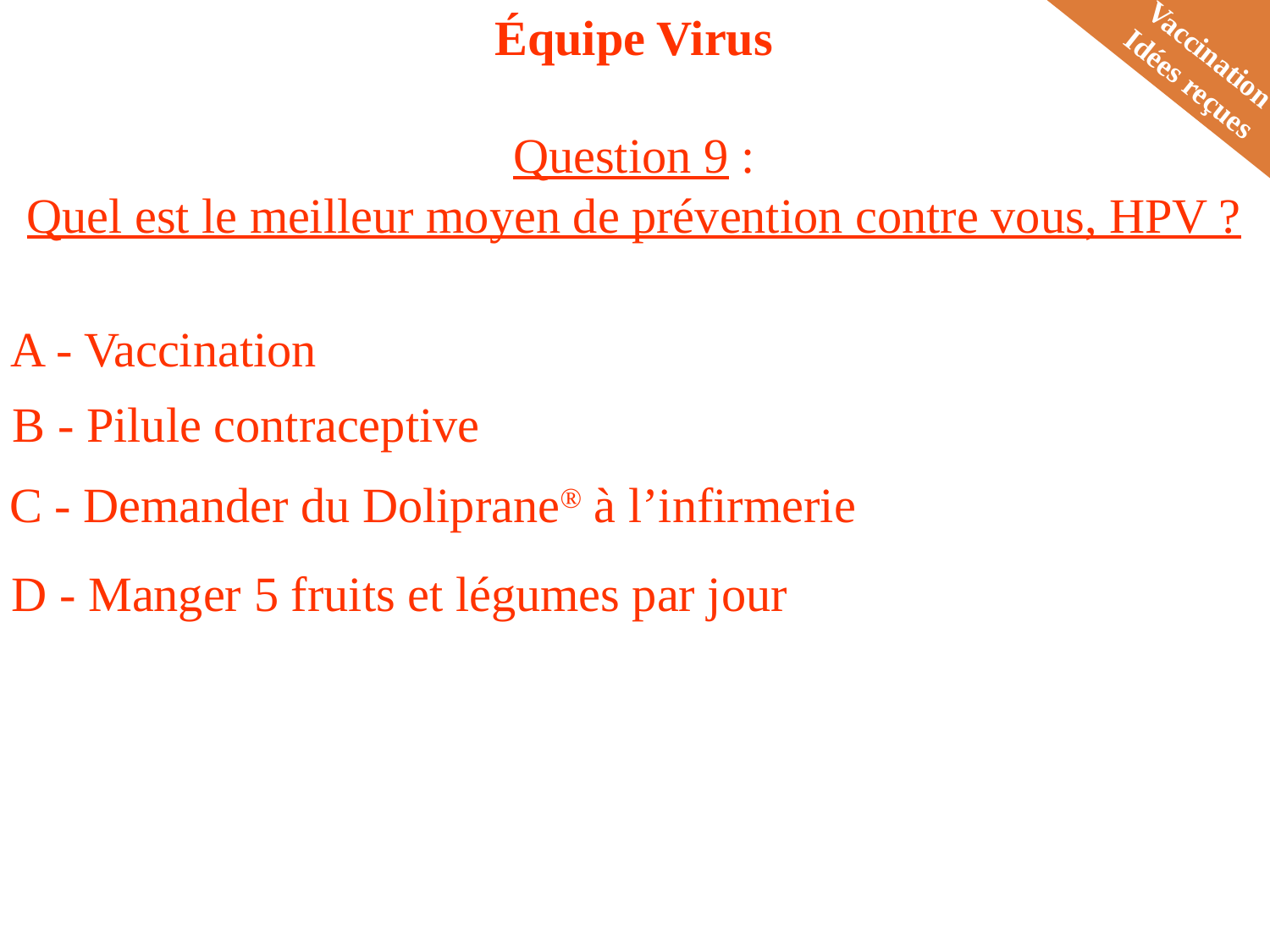

Équipe Virus

Question 9 :
Quel est le meilleur moyen de prévention contre vous, HPV ?
Vaccination
Idées reçues
A - Vaccination
B - Pilule contraceptive
C - Demander du Doliprane® à l’infirmerie
D - Manger 5 fruits et légumes par jour